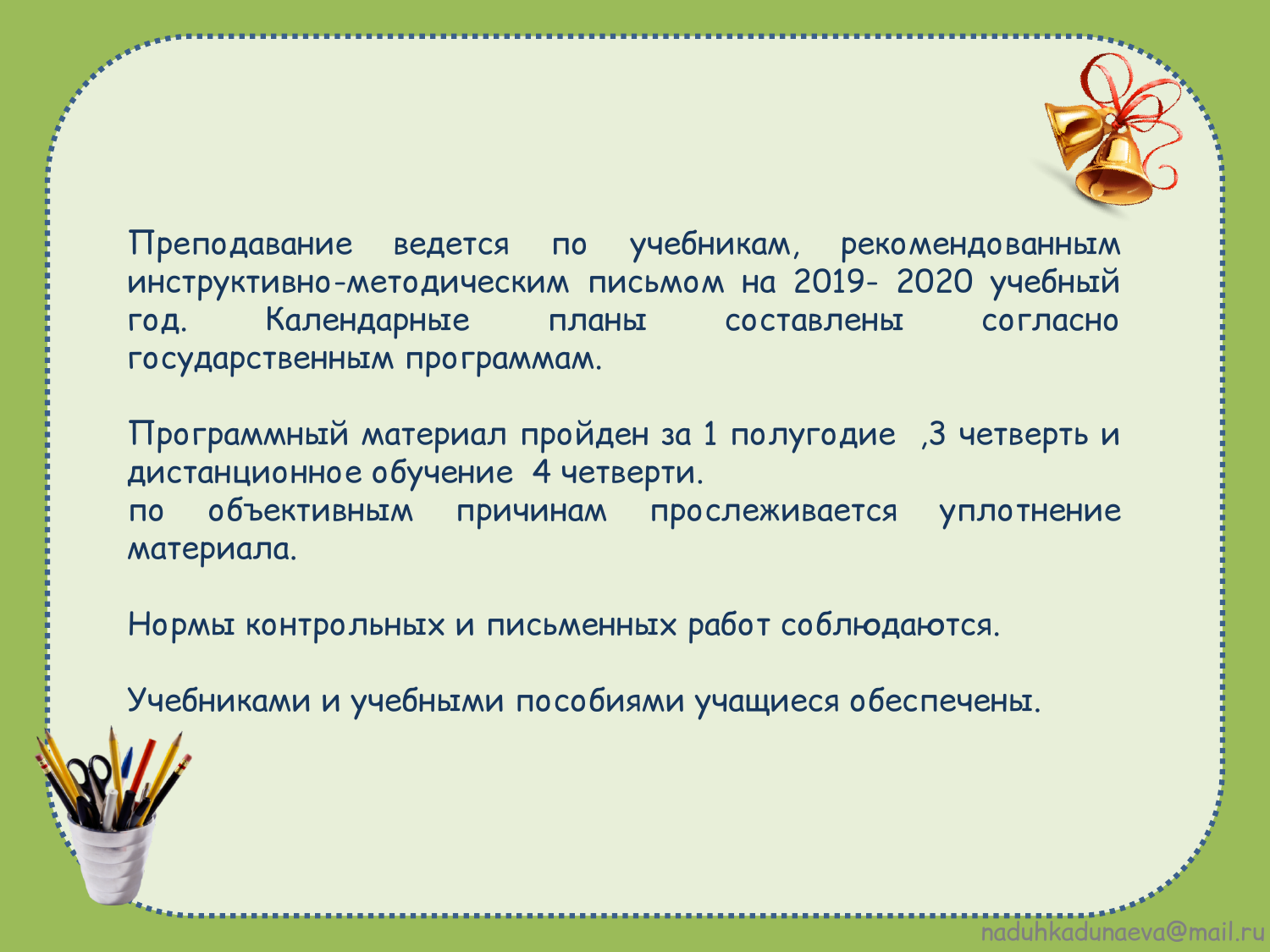

Преподавание ведется по учебникам, рекомендованным инструктивно-методическим письмом на 2019- 2020 учебный год. Календарные планы составлены согласно государственным программам.

Программный материал пройден за 1 полугодие  ,3 четверть и дистанционное обучение  4 четверти.
по объективным причинам прослеживается уплотнение материала.

Нормы контрольных и письменных работ соблюдаются.

Учебниками и учебными пособиями учащиеся обеспечены.